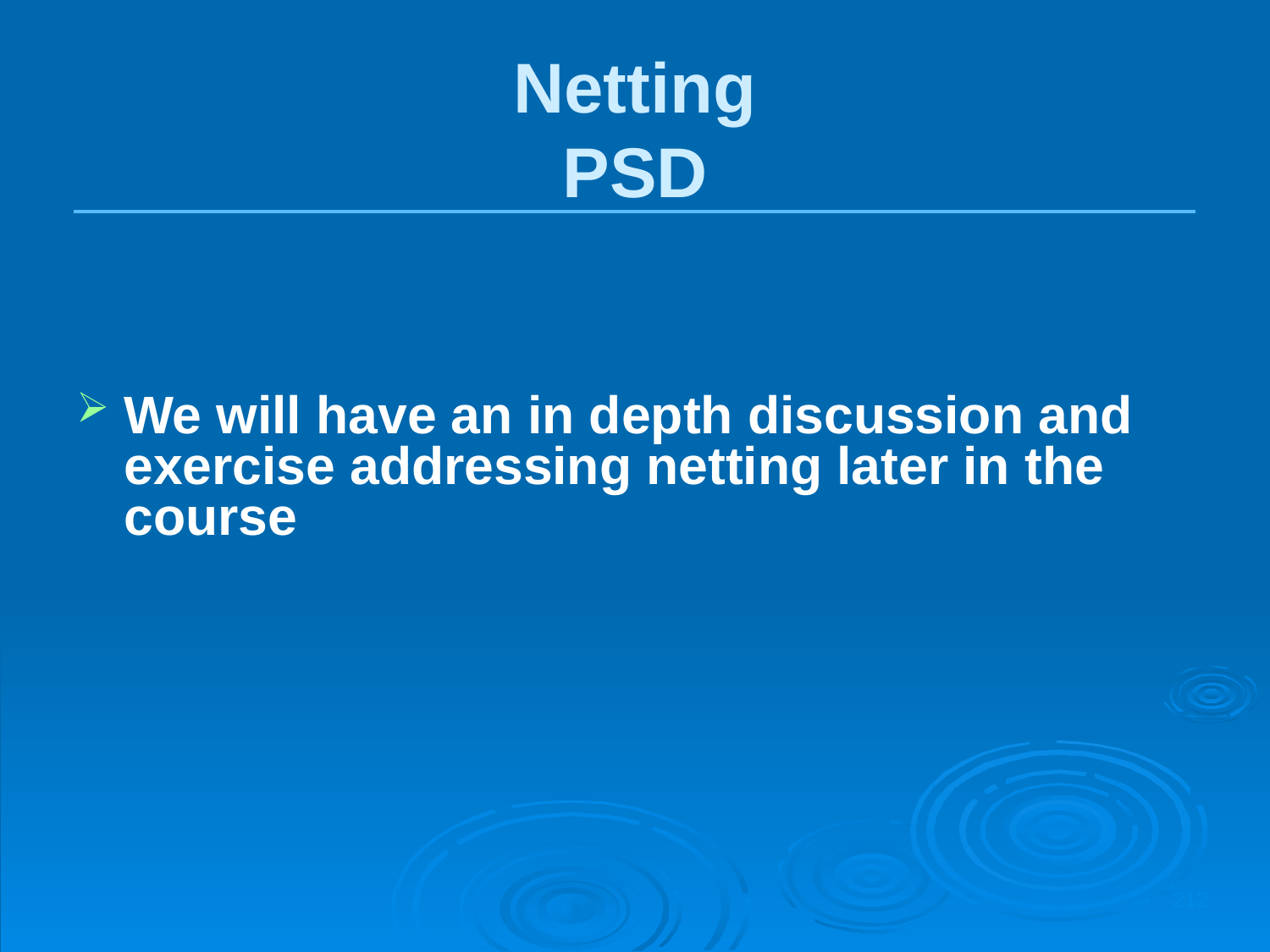

Netting
PSD

We will have an in depth discussion and exercise addressing netting later in the course
212